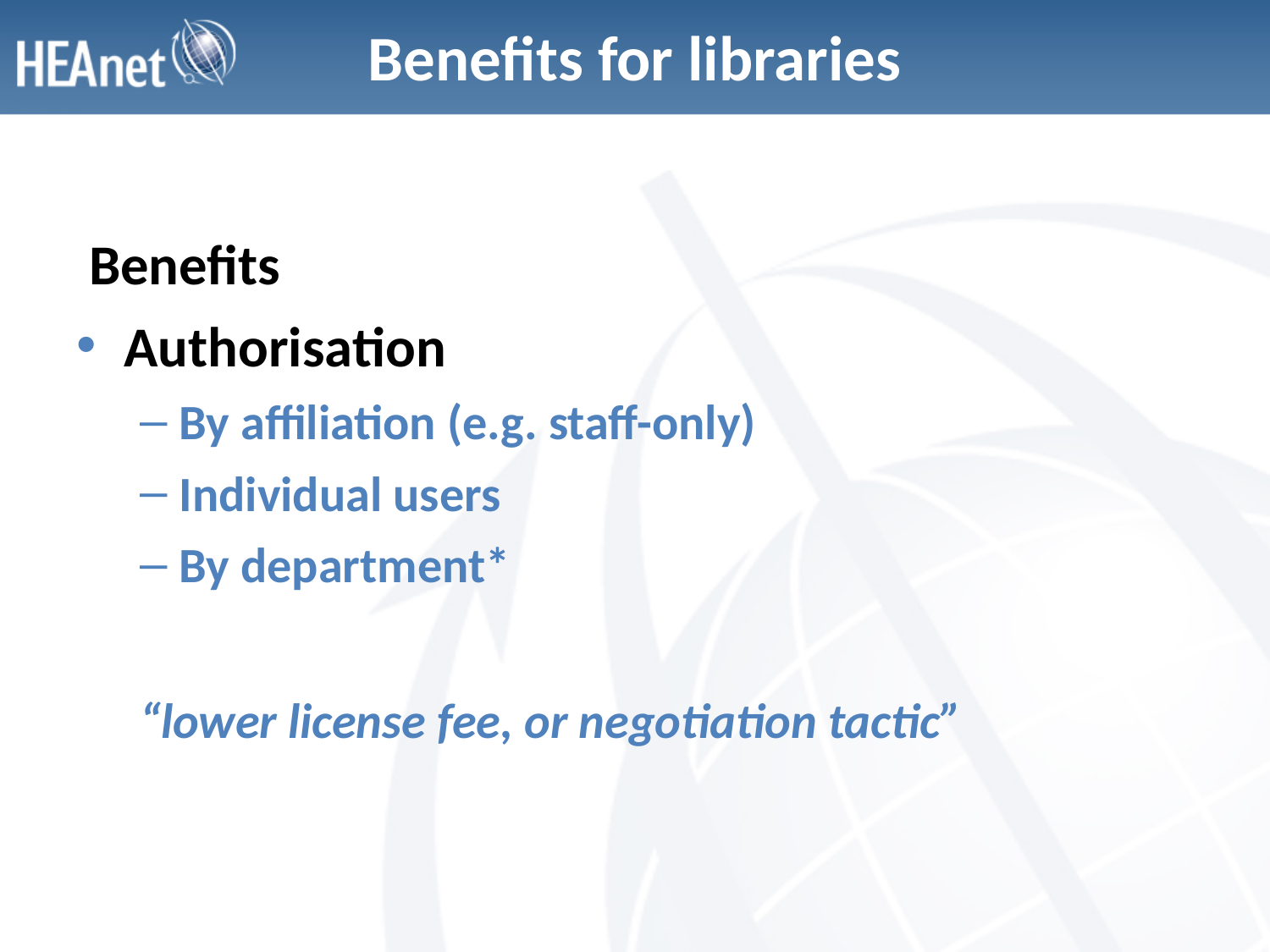

# Benefits for libraries
 Benefits
Authorisation
By affiliation (e.g. staff-only)
Individual users
By department*

“lower license fee, or negotiation tactic”